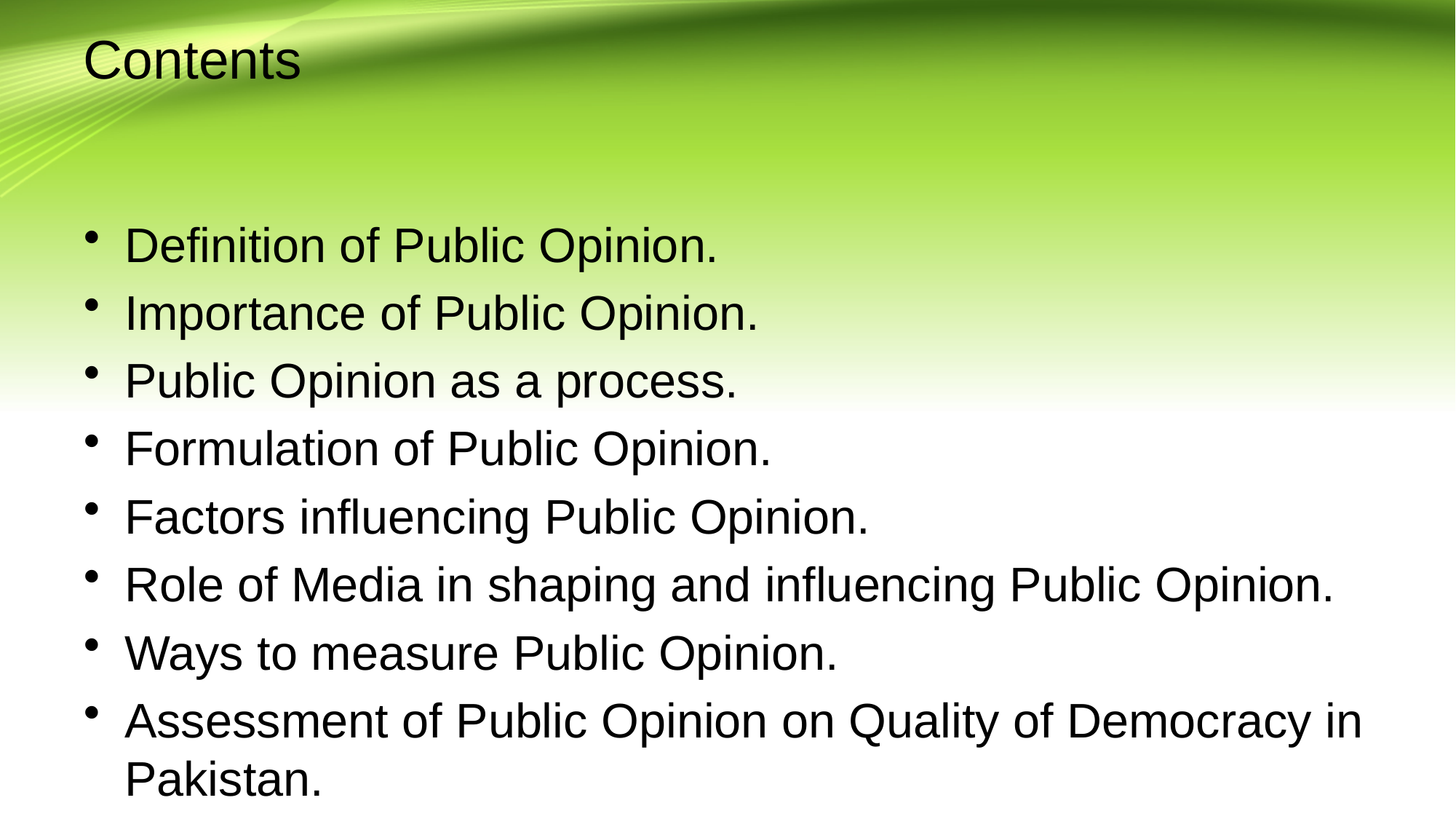

# Contents

Definition of Public Opinion.
Importance of Public Opinion.
Public Opinion as a process.
Formulation of Public Opinion.
Factors influencing Public Opinion.
Role of Media in shaping and influencing Public Opinion.
Ways to measure Public Opinion.
Assessment of Public Opinion on Quality of Democracy in Pakistan.